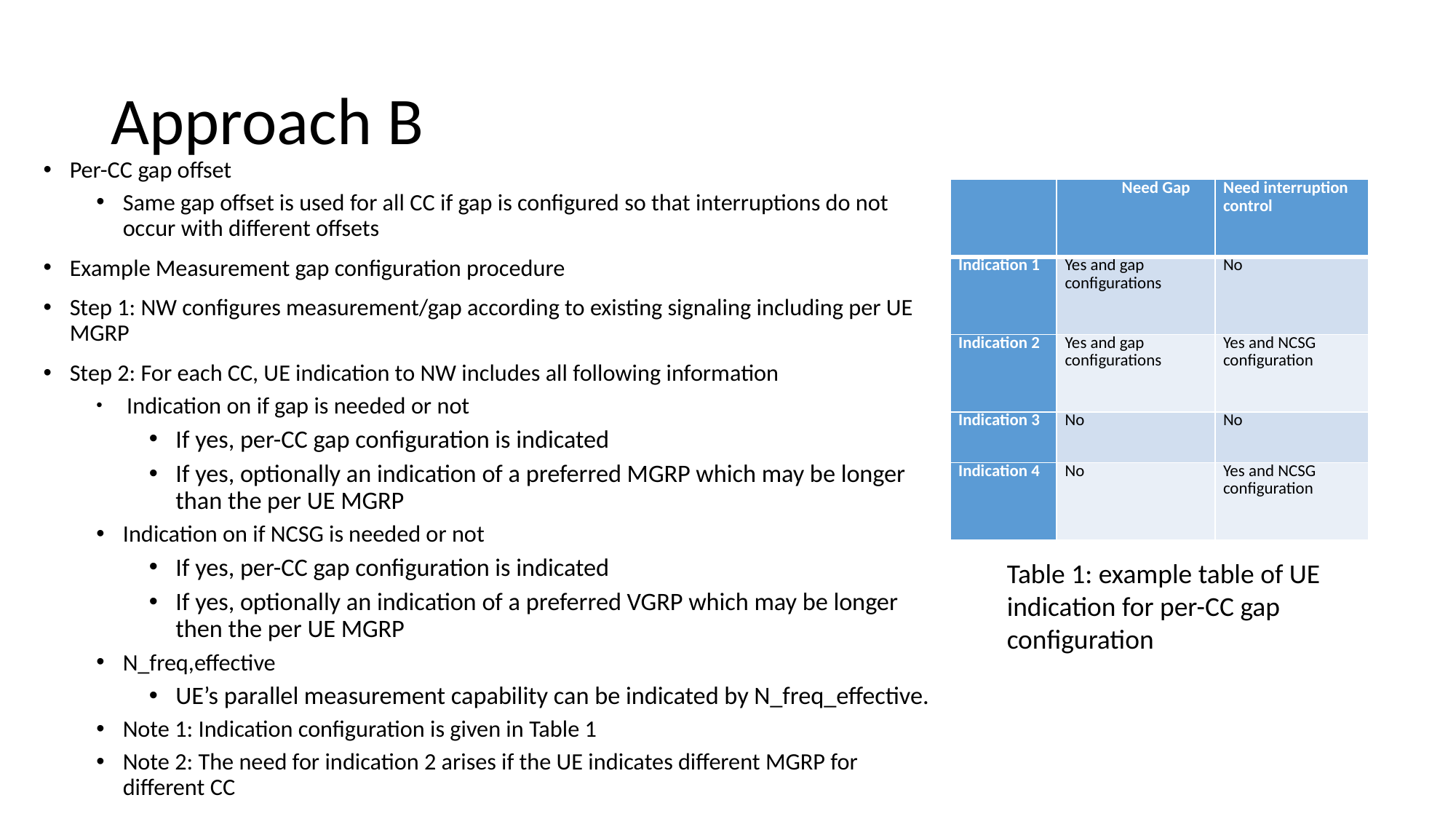

# Approach B
Per-CC gap offset
Same gap offset is used for all CC if gap is configured so that interruptions do not occur with different offsets
Example Measurement gap configuration procedure
Step 1: NW configures measurement/gap according to existing signaling including per UE MGRP
Step 2: For each CC, UE indication to NW includes all following information
 Indication on if gap is needed or not
If yes, per-CC gap configuration is indicated
If yes, optionally an indication of a preferred MGRP which may be longer than the per UE MGRP
Indication on if NCSG is needed or not
If yes, per-CC gap configuration is indicated
If yes, optionally an indication of a preferred VGRP which may be longer then the per UE MGRP
N_freq,effective
UE’s parallel measurement capability can be indicated by N_freq_effective.
Note 1: Indication configuration is given in Table 1
Note 2: The need for indication 2 arises if the UE indicates different MGRP for different CC

|  | Need Gap | Need interruption control |
| --- | --- | --- |
| Indication 1 | Yes and gap configurations | No |
| Indication 2 | Yes and gap configurations | Yes and NCSG configuration |
| Indication 3 | No | No |
| Indication 4 | No | Yes and NCSG configuration |
Table 1: example table of UE indication for per-CC gap configuration